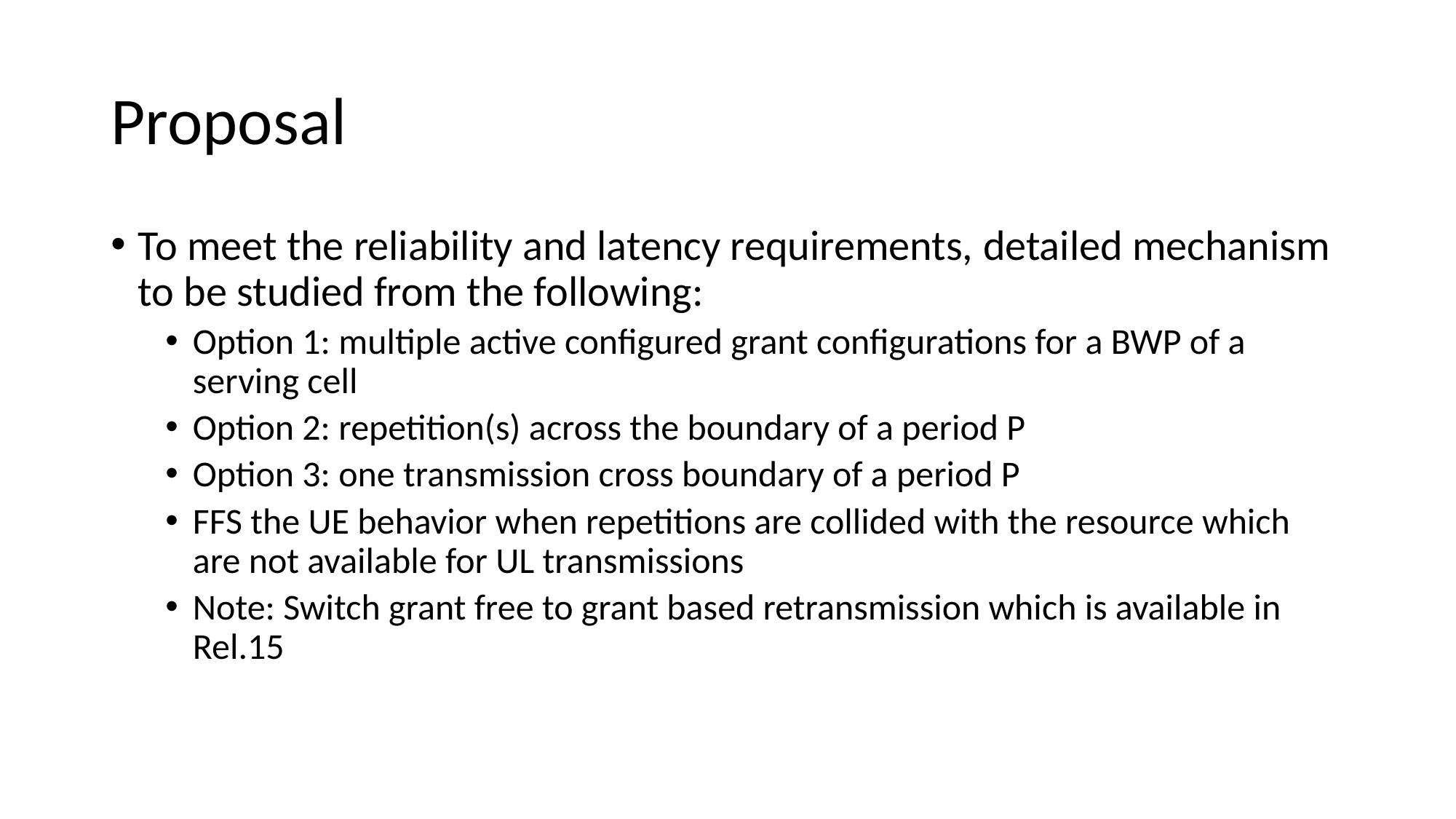

# Proposal
To meet the reliability and latency requirements, detailed mechanism to be studied from the following:
Option 1: multiple active configured grant configurations for a BWP of a serving cell
Option 2: repetition(s) across the boundary of a period P
Option 3: one transmission cross boundary of a period P
FFS the UE behavior when repetitions are collided with the resource which are not available for UL transmissions
Note: Switch grant free to grant based retransmission which is available in Rel.15